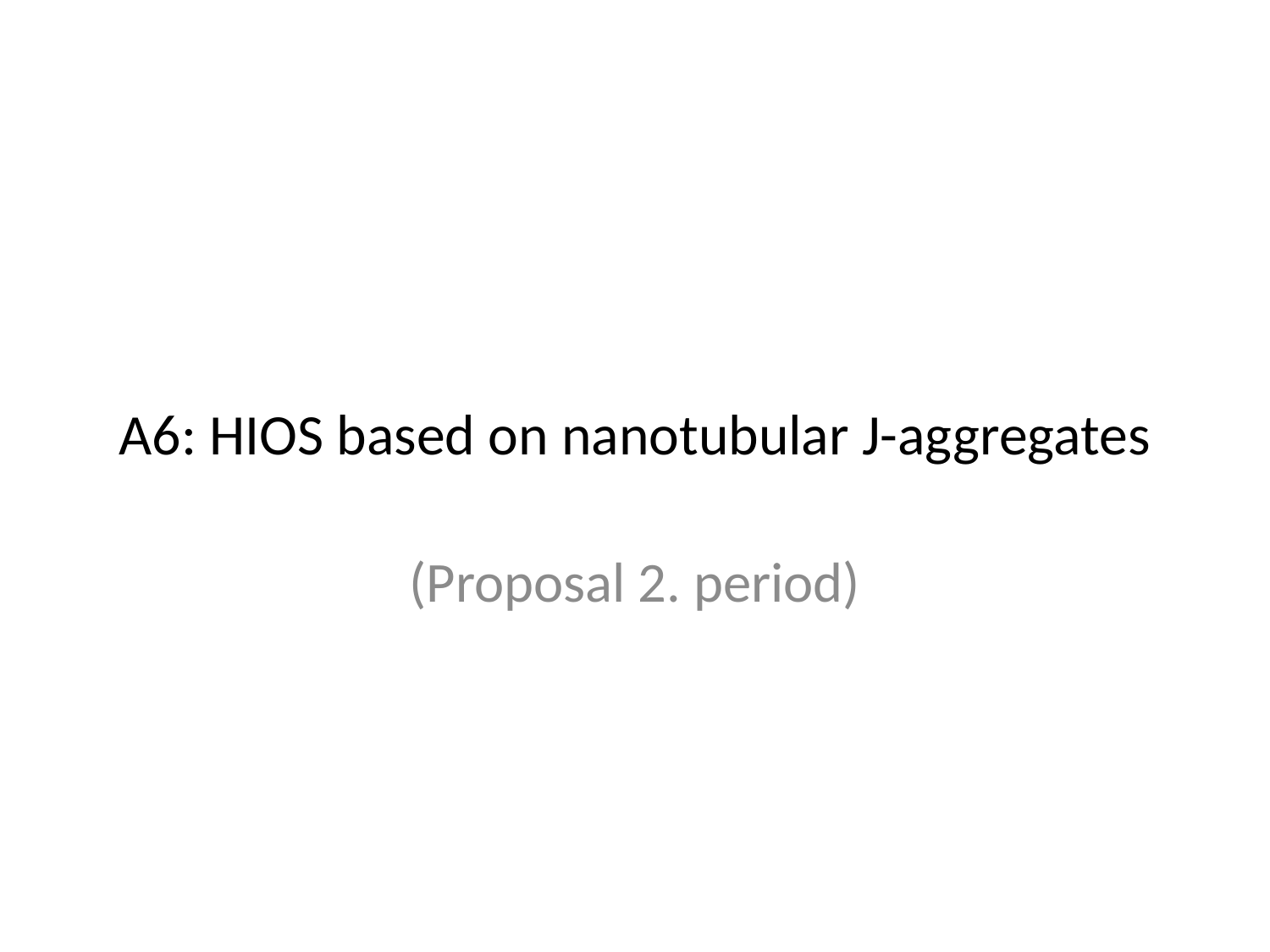

# A6: HIOS based on nanotubular J-aggregates
(Proposal 2. period)